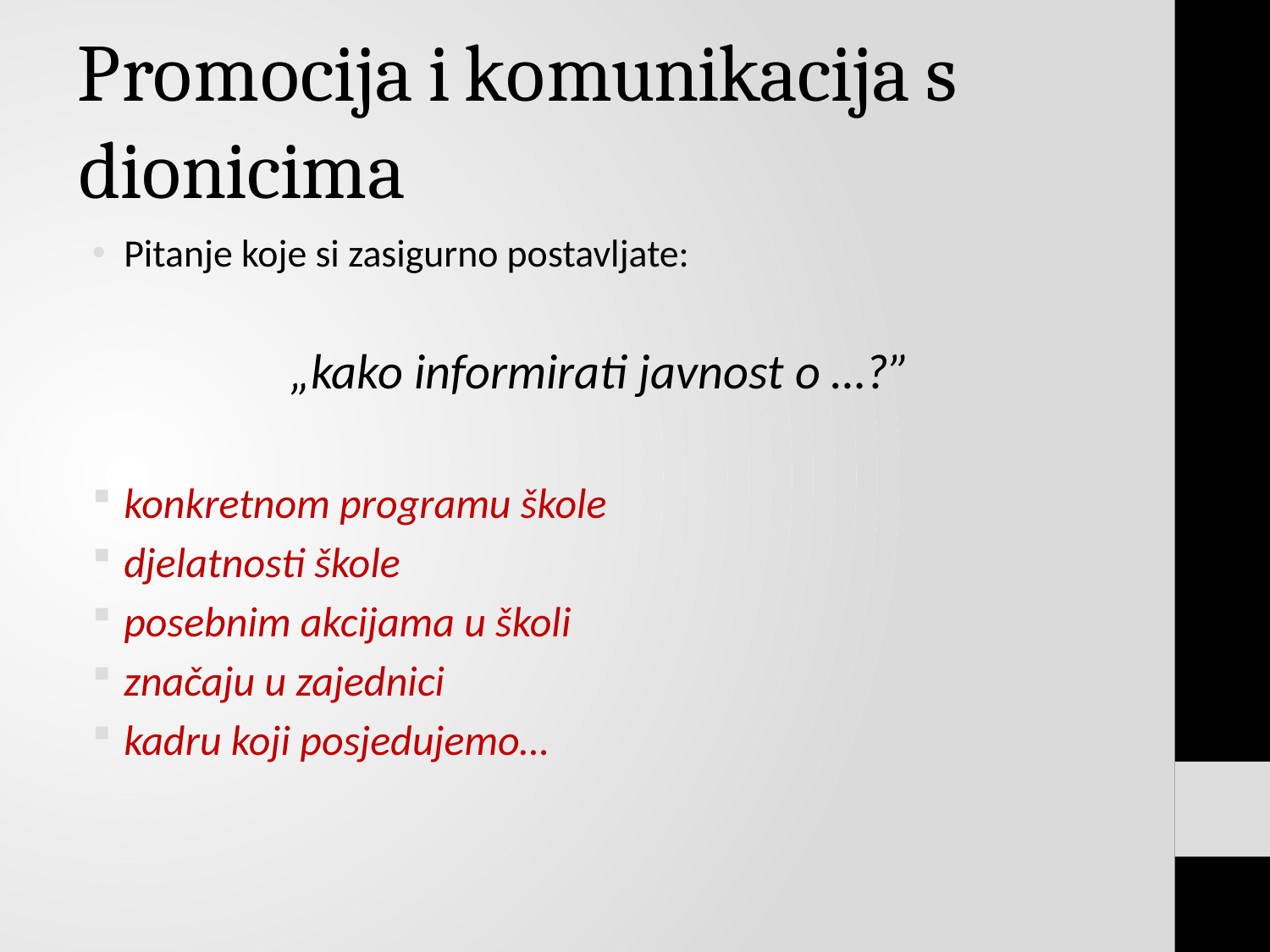

# Promocija i komunikacija s dionicima
Pitanje koje si zasigurno postavljate:

„kako informirati javnost o …?”

konkretnom programu škole
djelatnosti škole
posebnim akcijama u školi
značaju u zajednici
kadru koji posjedujemo…